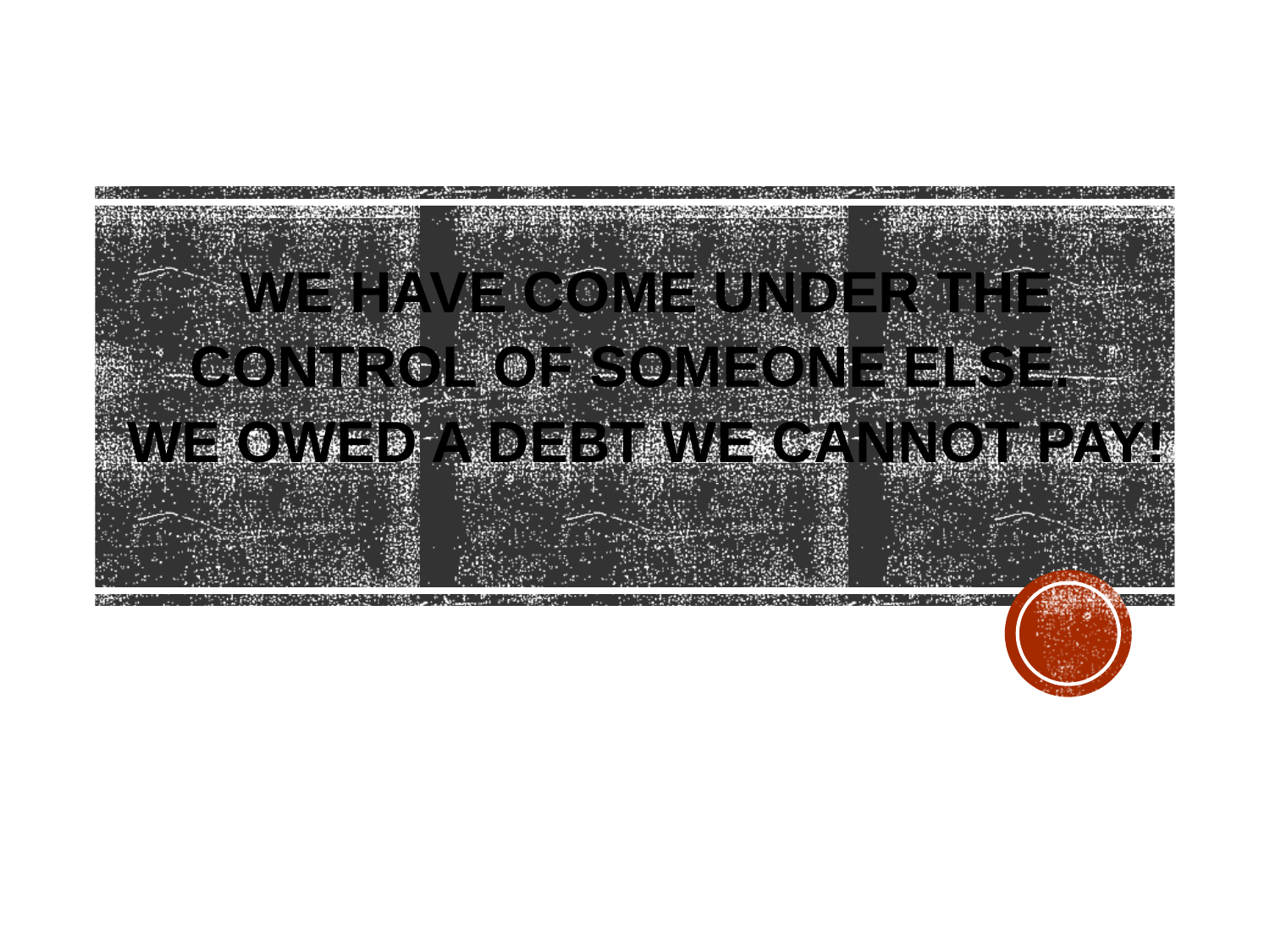

WE HAVE COME UNDER THE CONTROL OF SOMEONE ELSE.
WE OWED A DEBT WE CANNOT PAY!